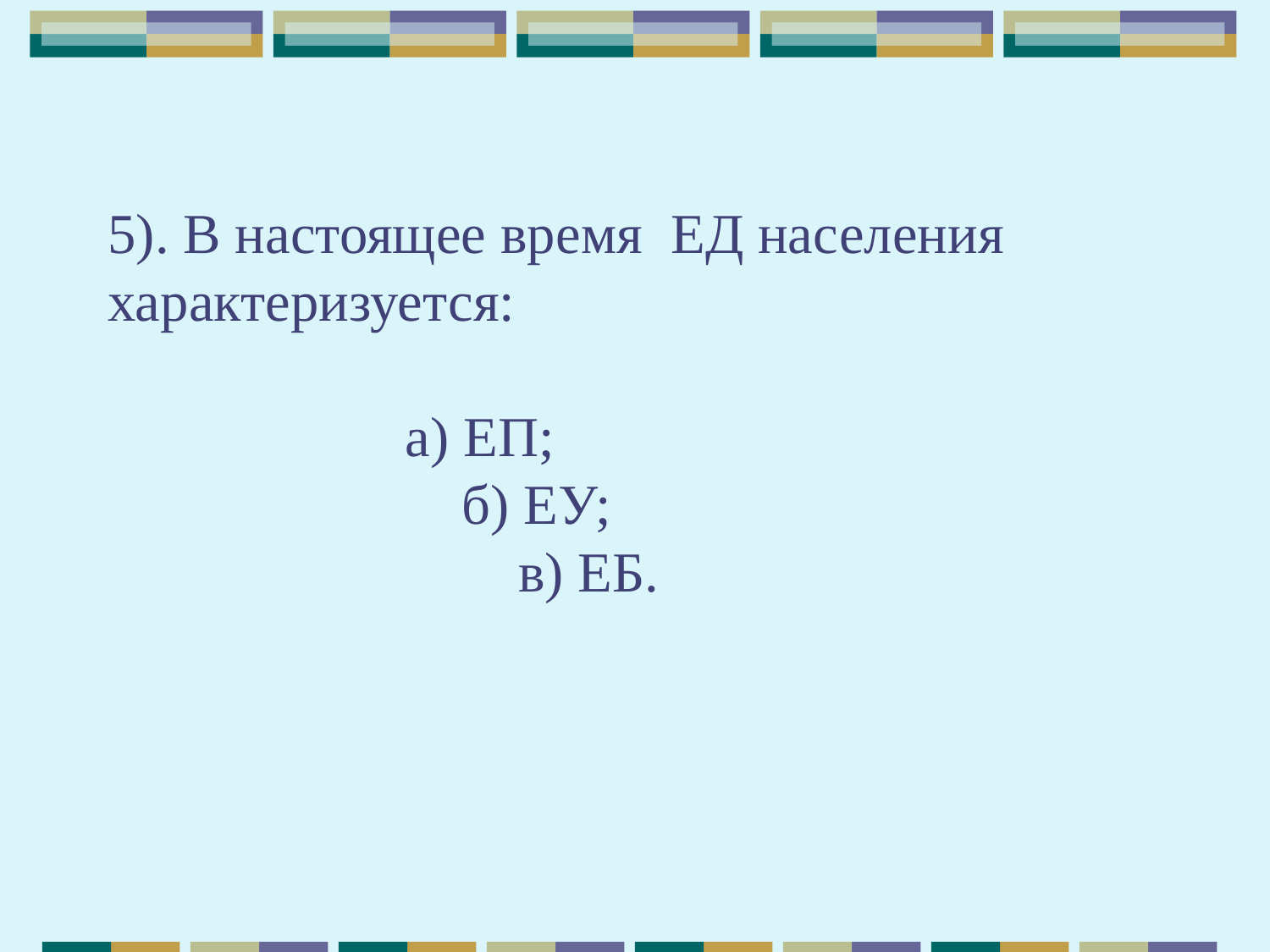

# 5). В настоящее время  ЕД населения характеризуется: а) ЕП; б) ЕУ; в) ЕБ.